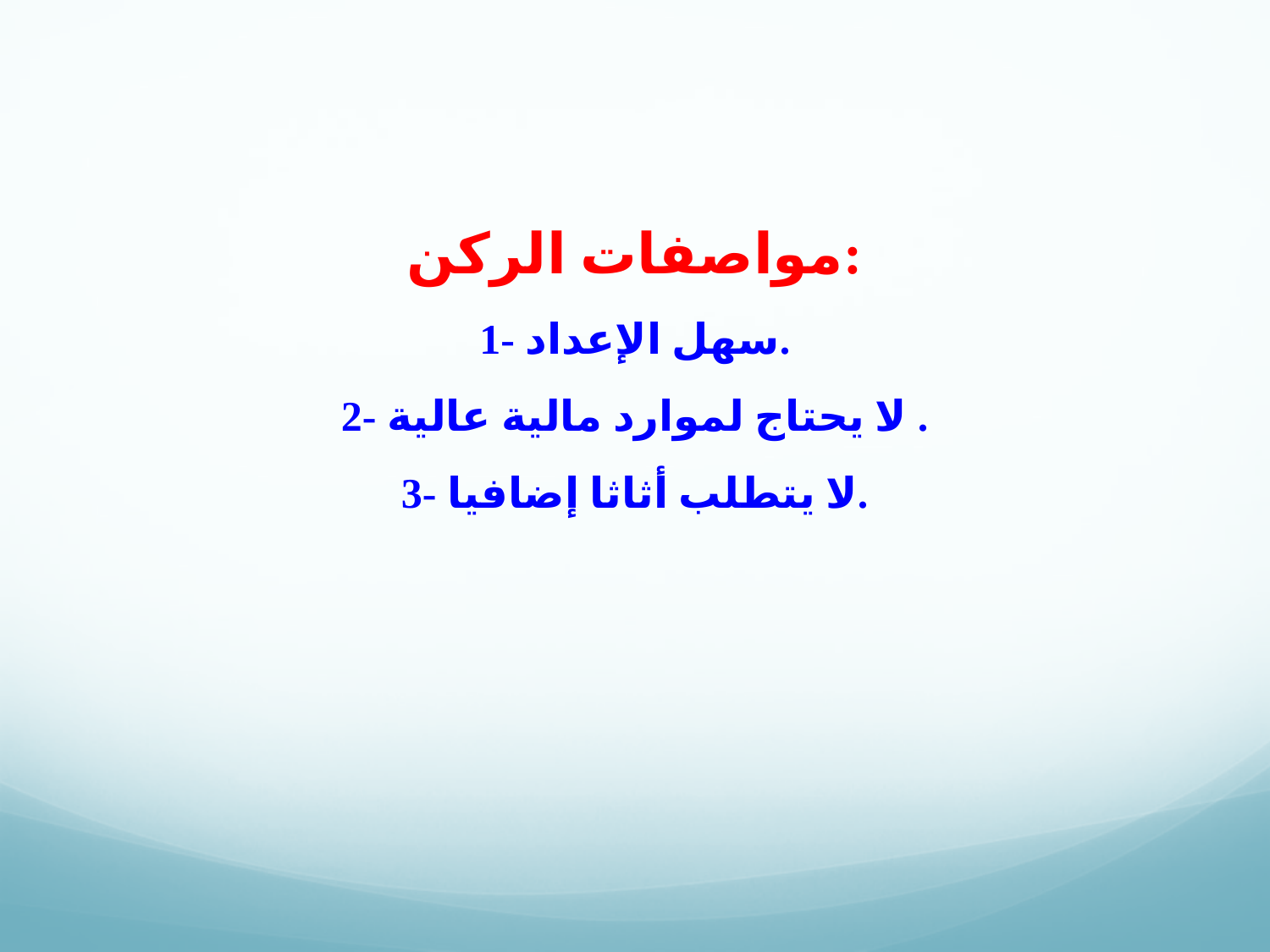

مواصفات الركن:
 1- سهل الإعداد.
2- لا يحتاج لموارد مالية عالية .
3- لا يتطلب أثاثا إضافيا.